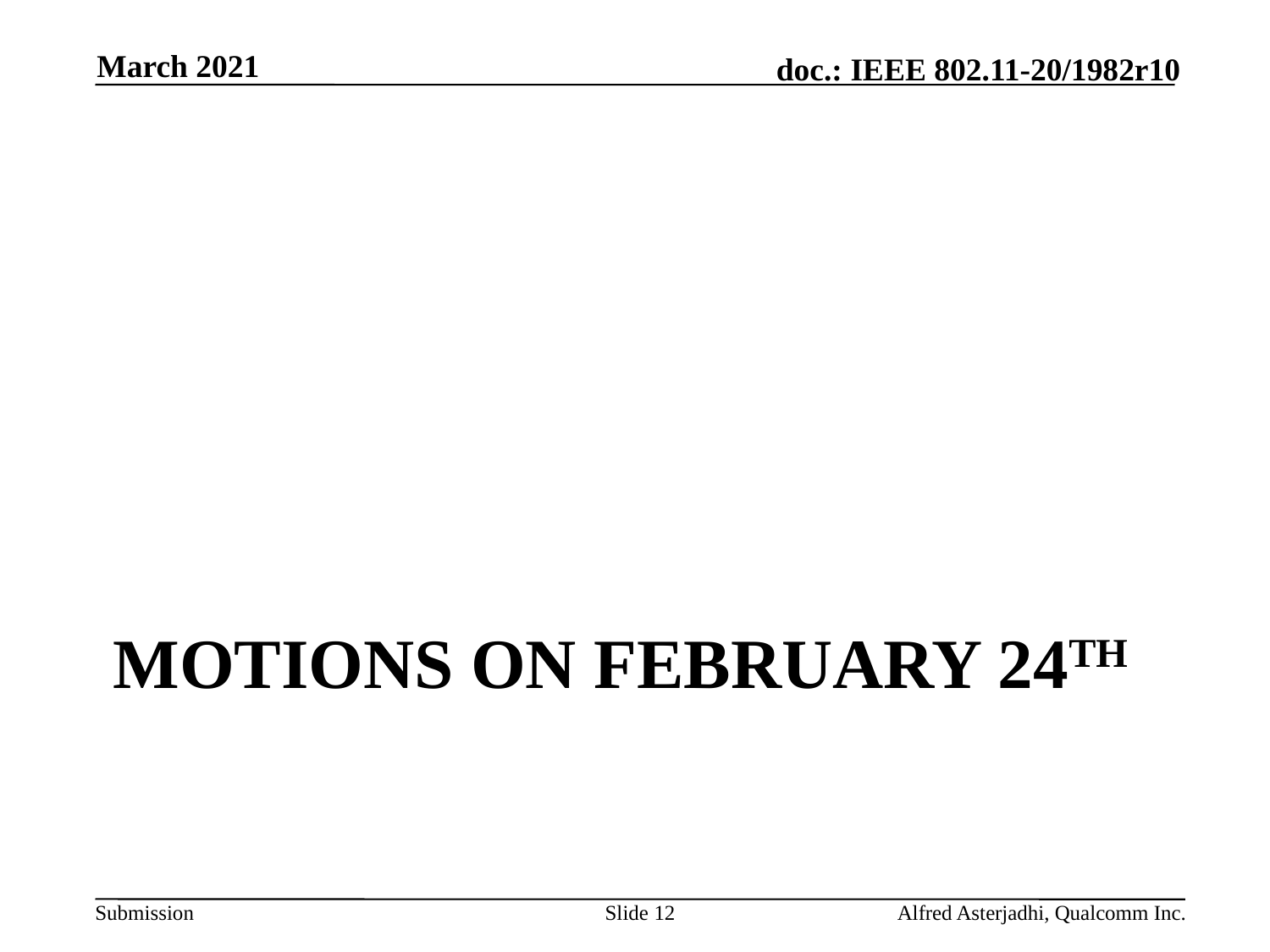

March 2021

# Motions on FEBRUARY 24th
Slide 12
Alfred Asterjadhi, Qualcomm Inc.